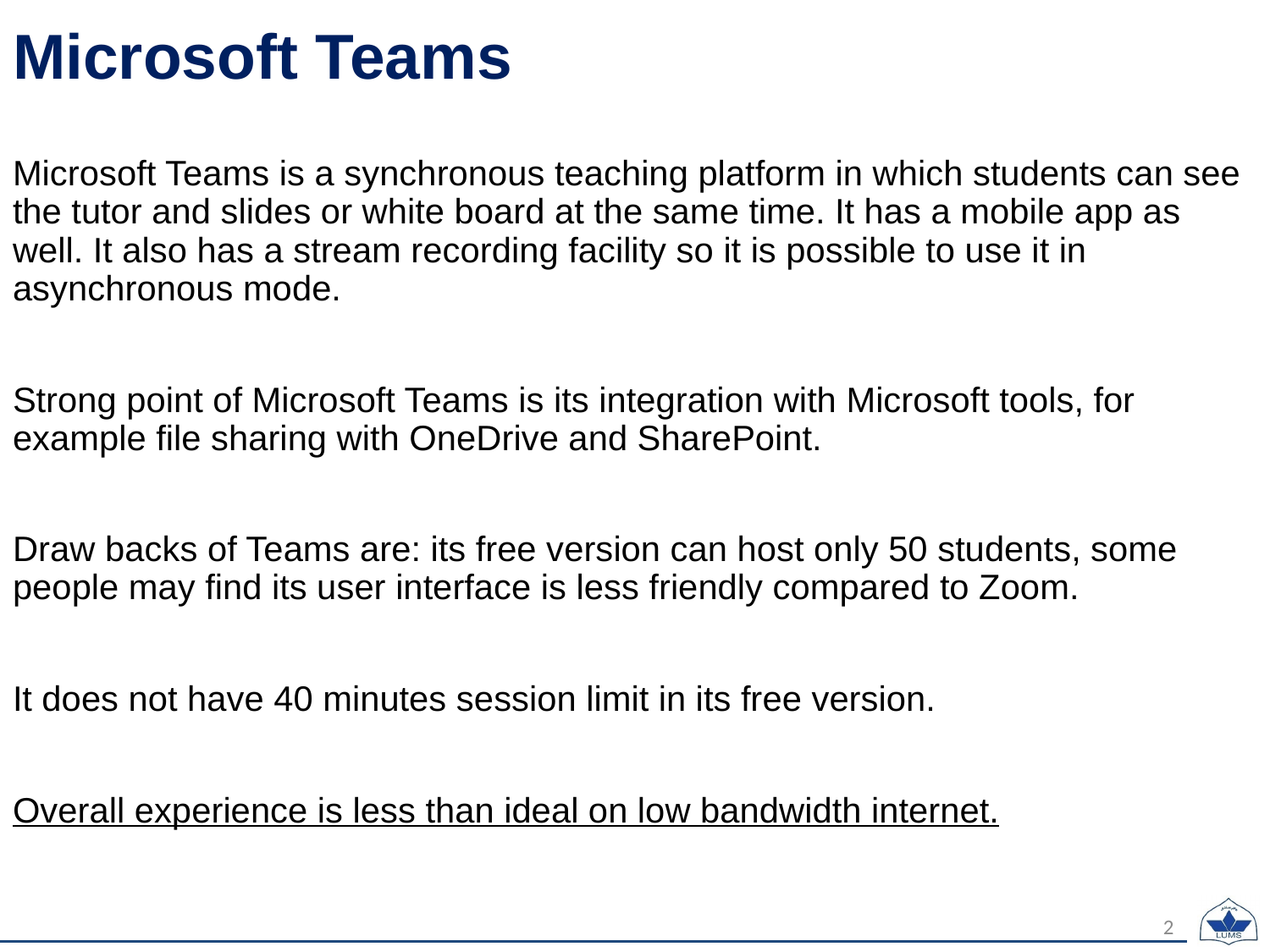

# Microsoft Teams
Microsoft Teams is a synchronous teaching platform in which students can see the tutor and slides or white board at the same time. It has a mobile app as well. It also has a stream recording facility so it is possible to use it in asynchronous mode.

Strong point of Microsoft Teams is its integration with Microsoft tools, for example file sharing with OneDrive and SharePoint.

Draw backs of Teams are: its free version can host only 50 students, some people may find its user interface is less friendly compared to Zoom.

It does not have 40 minutes session limit in its free version.

Overall experience is less than ideal on low bandwidth internet.
2